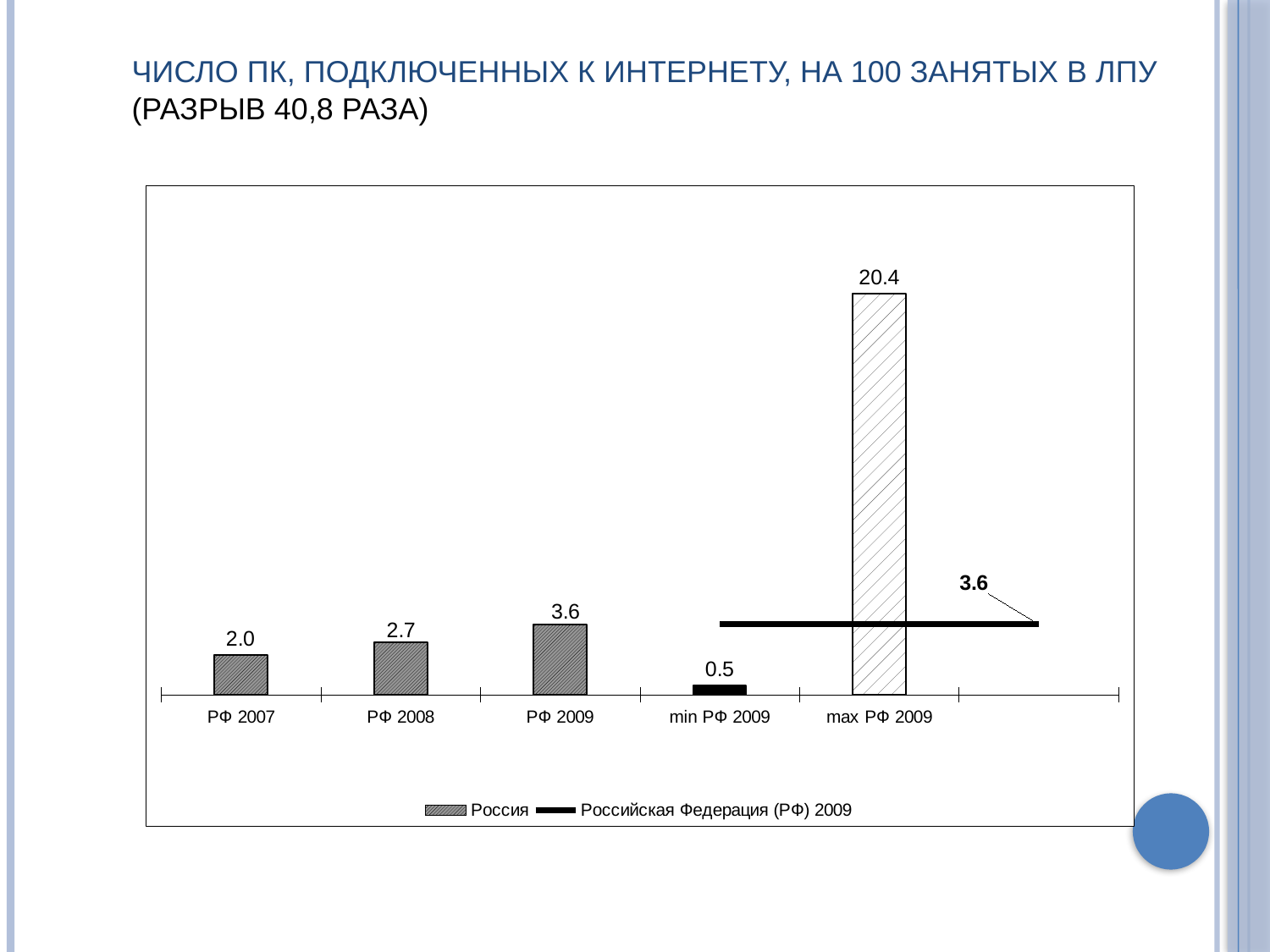

Число ПК, подключенных к интернету, на 100 занятых в ЛПУ  (разрыв 40,8 раза)

### Chart

| Category | Россия | Российская Федерация (РФ) 2009 |
|---|---|---|
| РФ 2007 | 2.0304224939859323 | None |
| РФ 2008 | 2.6777082902186025 | None |
| РФ 2009 | 3.6 | None |
| min РФ 2009 | 0.47 | 3.6 |
| max РФ 2009 | 20.39 | 3.6 |